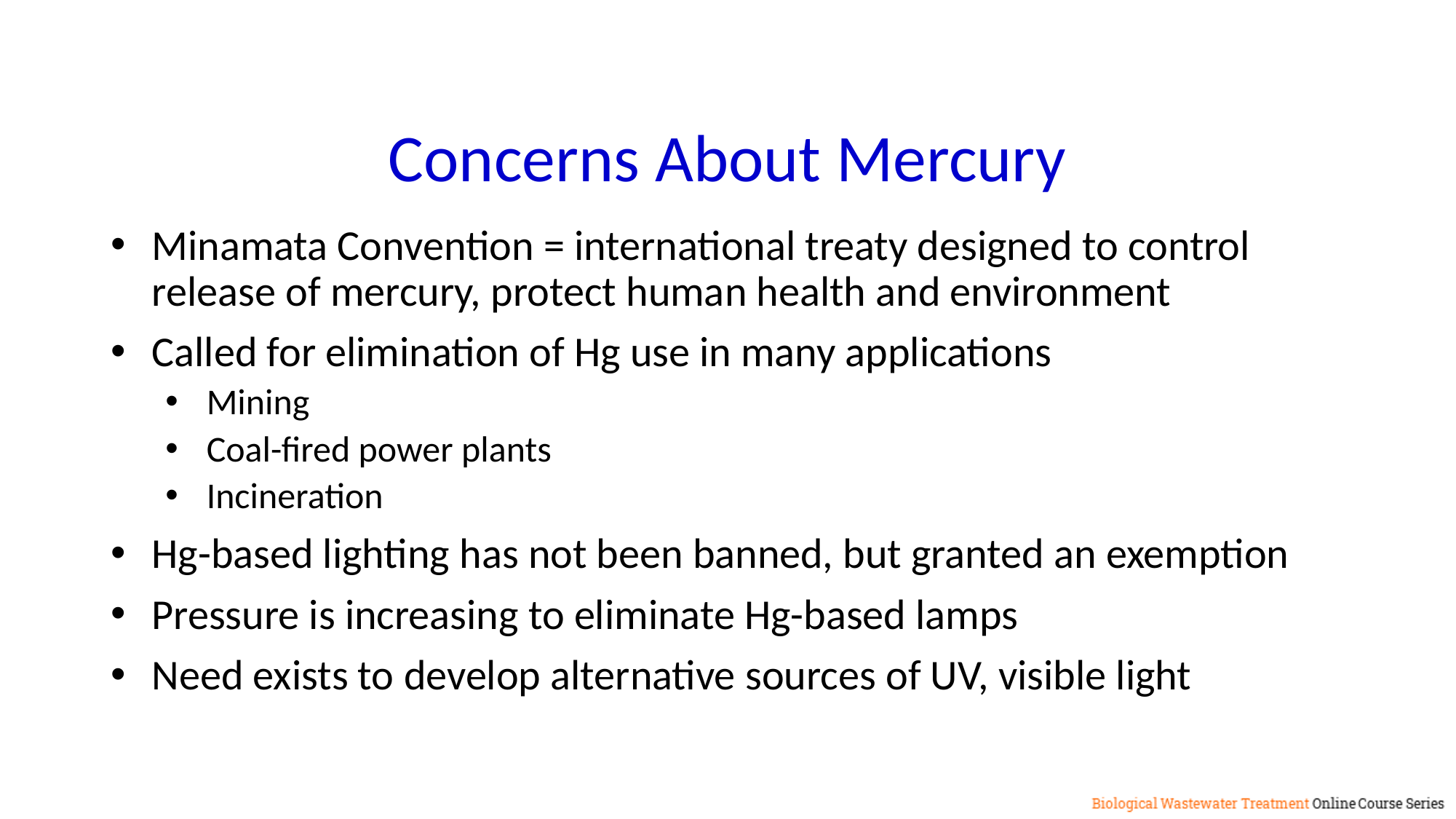

Concerns About Mercury
Minamata Convention = international treaty designed to control release of mercury, protect human health and environment
Called for elimination of Hg use in many applications
Mining
Coal-fired power plants
Incineration
Hg-based lighting has not been banned, but granted an exemption
Pressure is increasing to eliminate Hg-based lamps
Need exists to develop alternative sources of UV, visible light